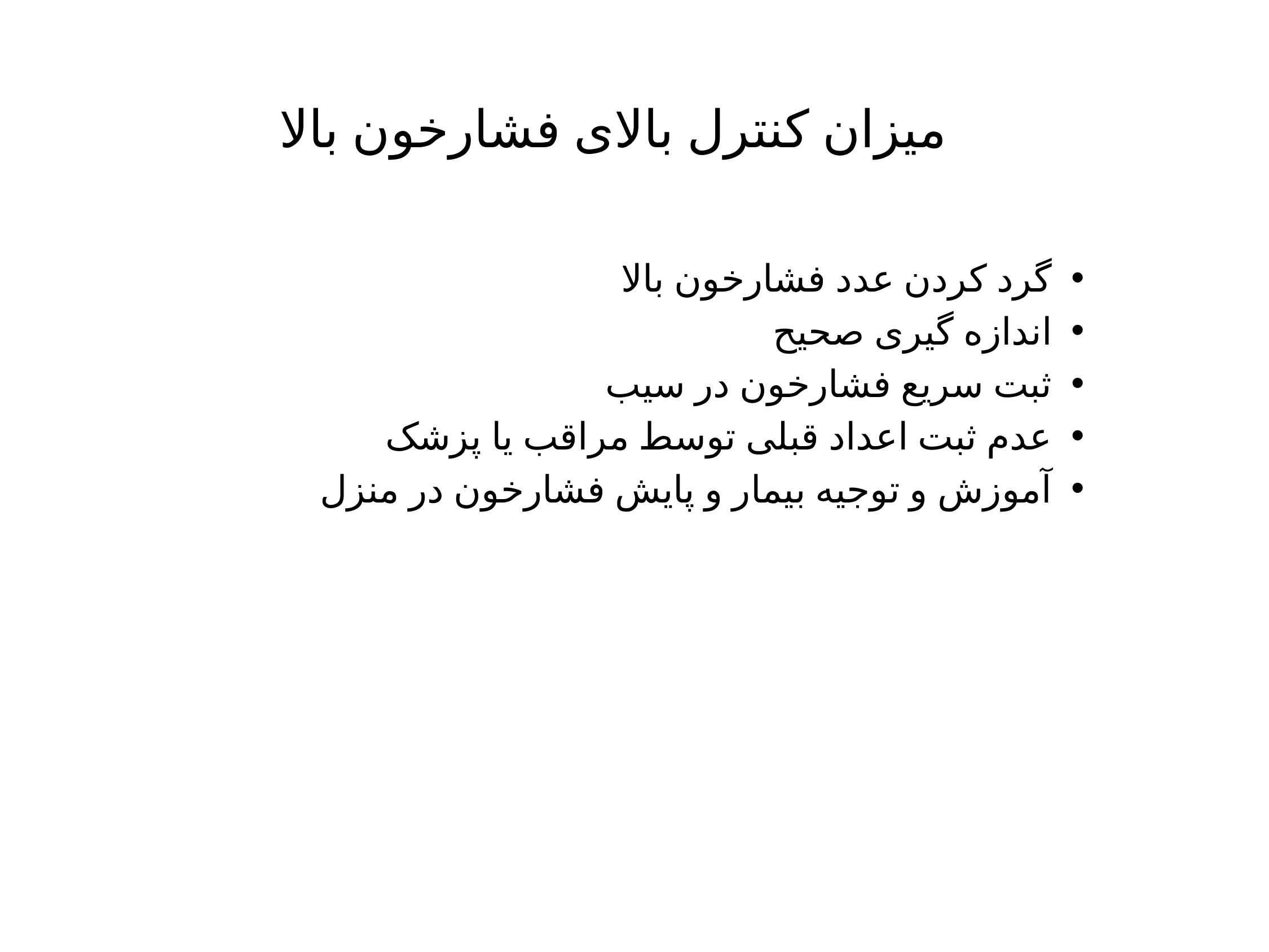

# میزان کنترل بالای فشارخون بالا
گرد کردن عدد فشارخون بالا
اندازه گیری صحیح
ثبت سریع فشارخون در سیب
عدم ثبت اعداد قبلی توسط مراقب یا پزشک
آموزش و توجیه بیمار و پایش فشارخون در منزل